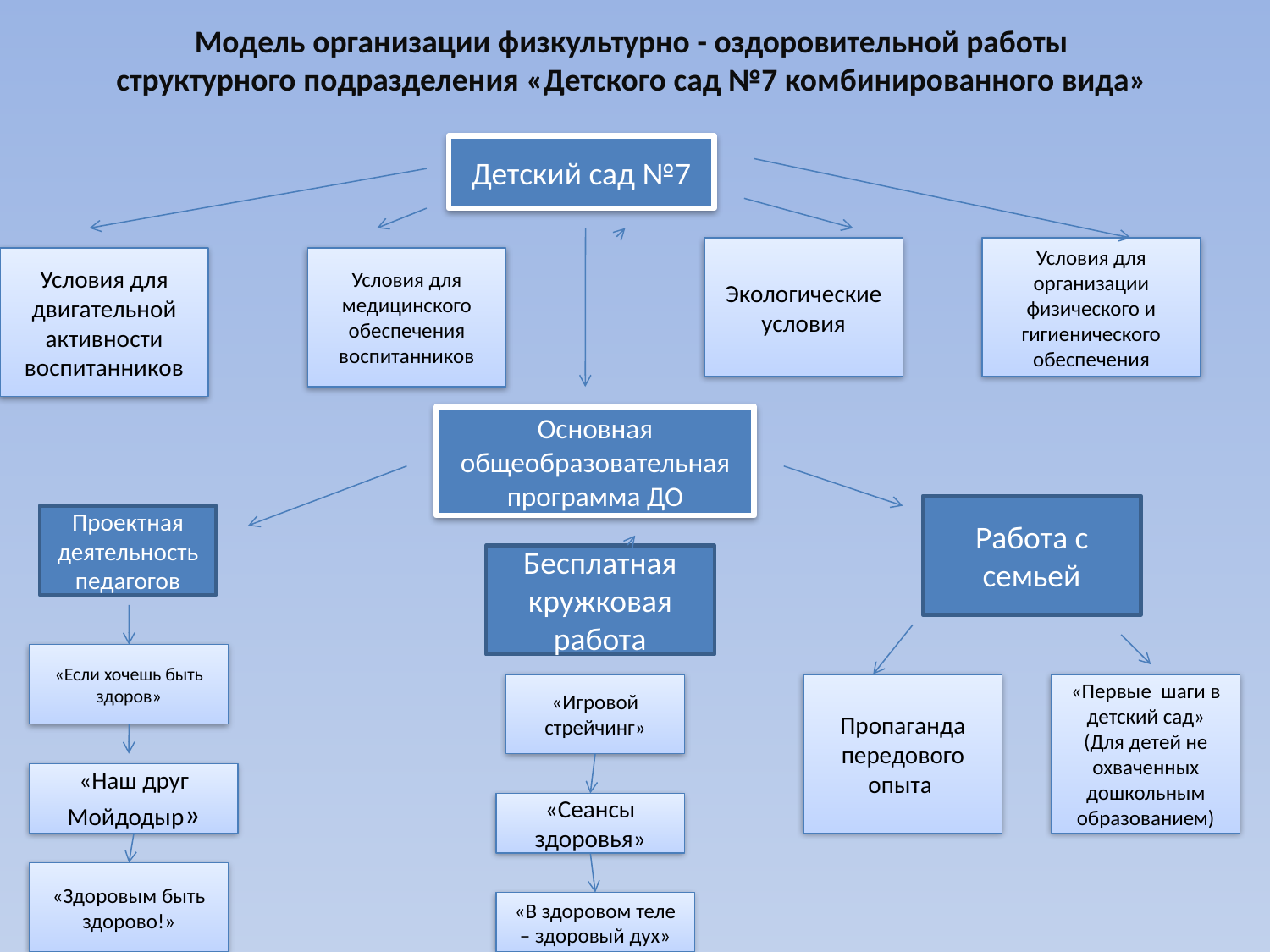

# Модель организации физкультурно - оздоровительной работы  структурного подразделения «Детского сад №7 комбинированного вида»
Детский сад №7
Экологические условия
Условия для организации физического и гигиенического обеспечения
Условия для двигательной активности воспитанников
Условия для медицинского обеспечения воспитанников
Основная общеобразовательная программа ДО
Работа с семьей
Проектная деятельность педагогов
Бесплатная кружковая работа
«Если хочешь быть здоров»
«Игровой стрейчинг»
Пропаганда передового опыта
«Первые  шаги в детский сад»
(Для детей не охваченных дошкольным образованием)
«Наш друг Мойдодыр»
«Сеансы здоровья»
«Здоровым быть здорово!»
«В здоровом теле – здоровый дух»